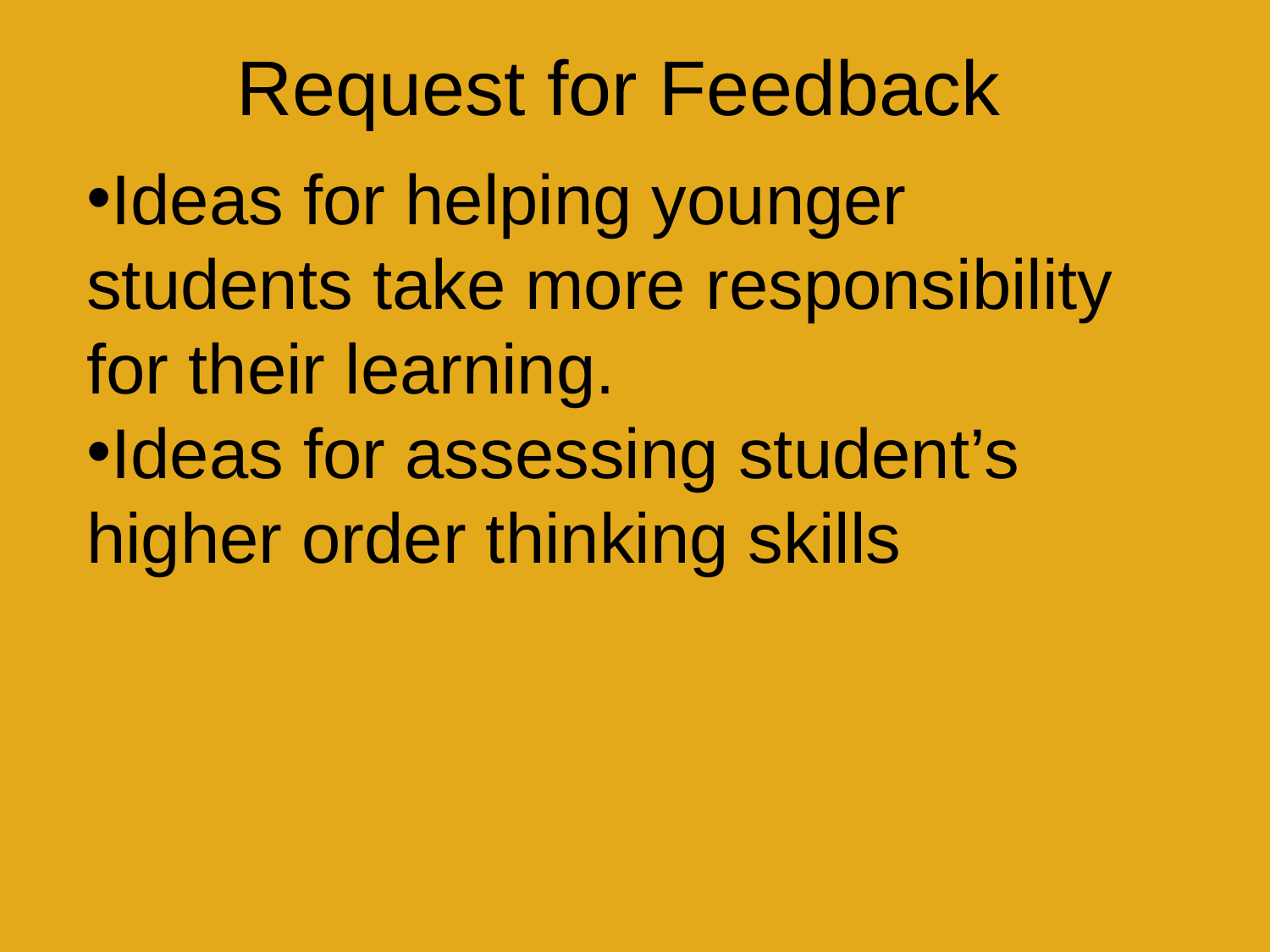

Request for Feedback
Ideas for helping younger students take more responsibility for their learning.
Ideas for assessing student’s higher order thinking skills